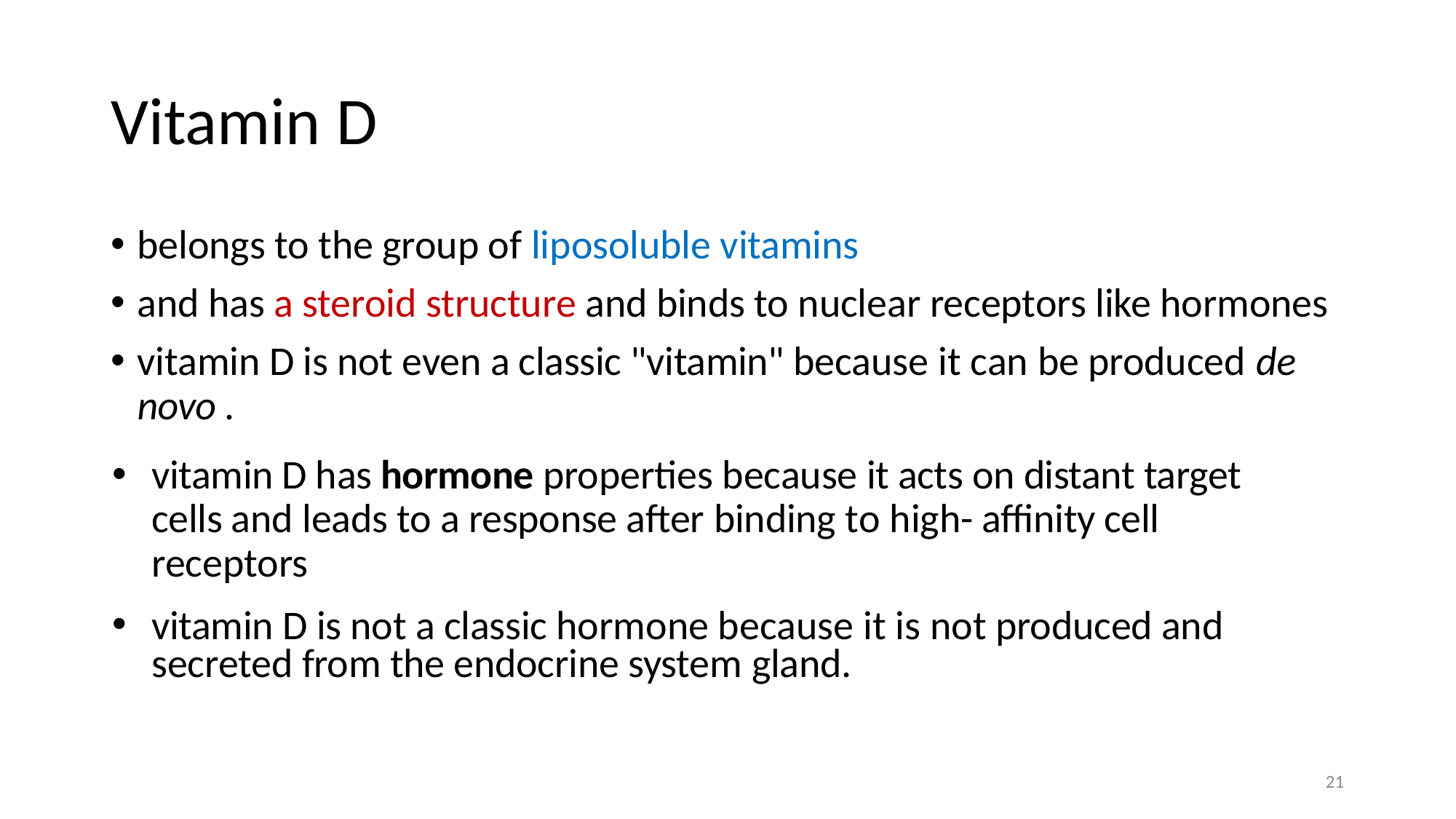

# Vitamin D
belongs to the group of liposoluble vitamins
and has a steroid structure and binds to nuclear receptors like hormones
vitamin D is not even a classic "vitamin" because it can be produced de novo .
vitamin D has hormone properties because it acts on distant target cells and leads to a response after binding to high- affinity cell receptors
vitamin D is not a classic hormone because it is not produced and secreted from the endocrine system gland.

21